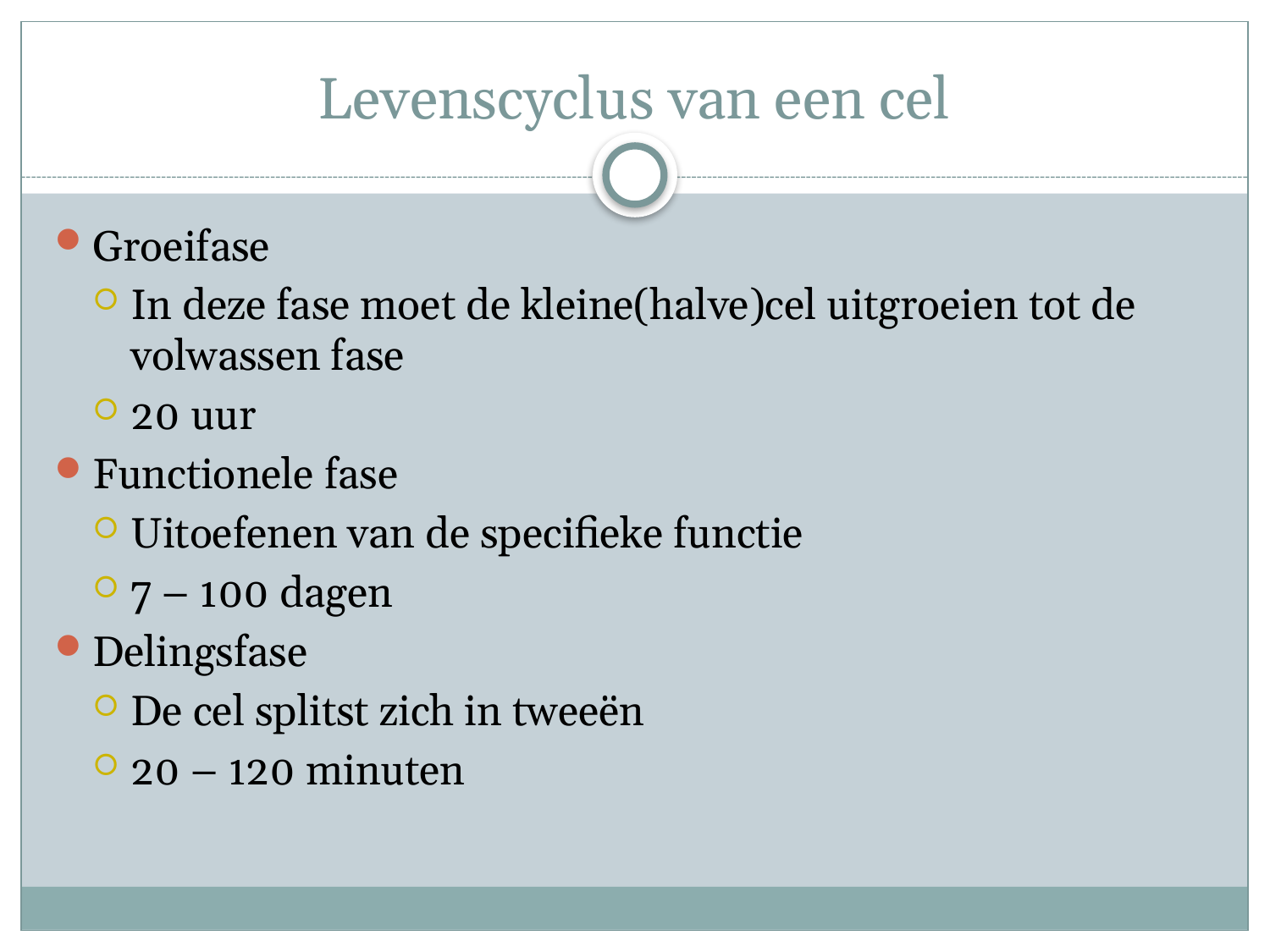

# Levenscyclus van een cel
Groeifase
In deze fase moet de kleine(halve)cel uitgroeien tot de volwassen fase
20 uur
Functionele fase
Uitoefenen van de specifieke functie
7 – 100 dagen
Delingsfase
De cel splitst zich in tweeën
20 – 120 minuten